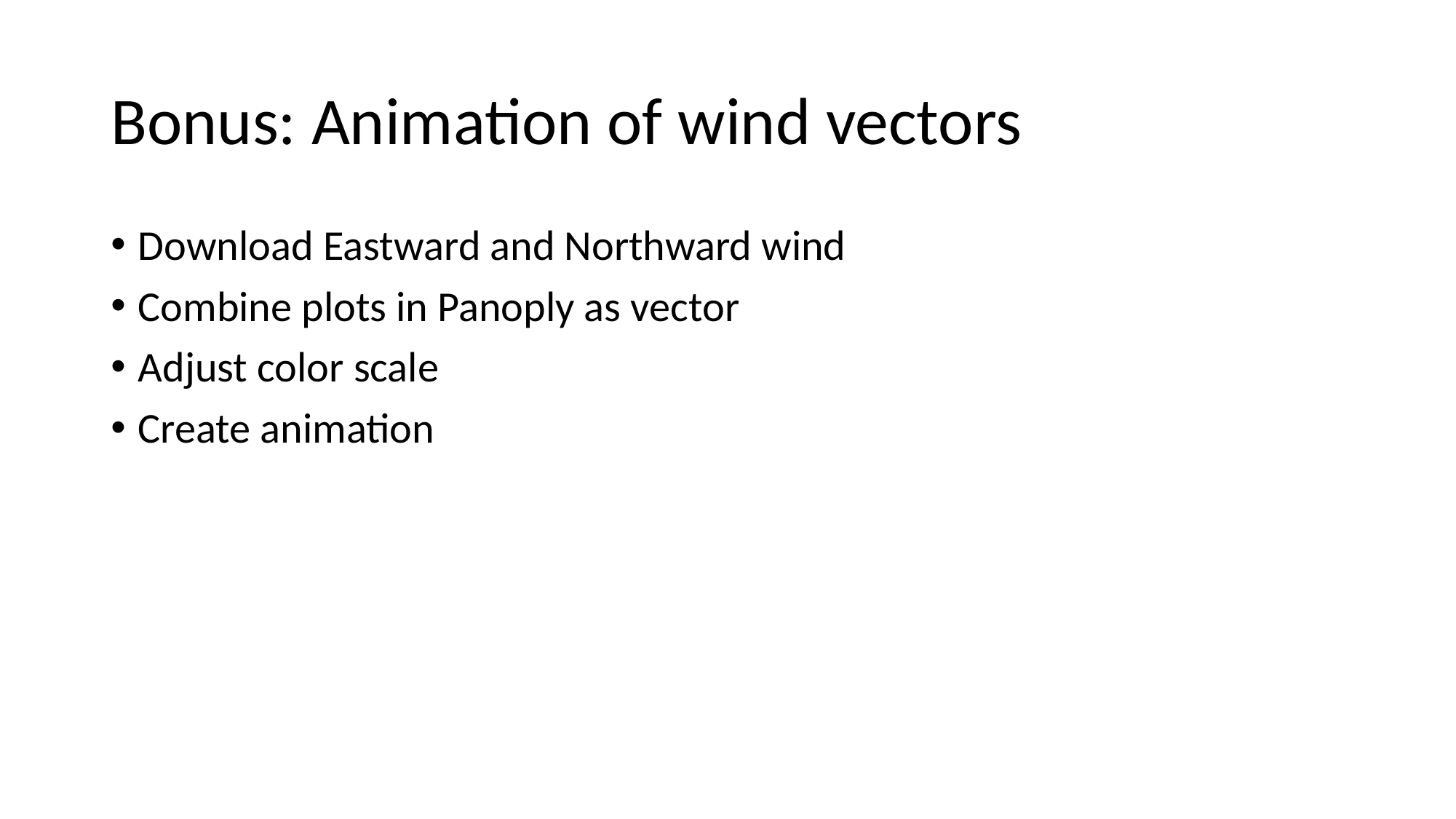

# Bonus: Animation of wind vectors
Download Eastward and Northward wind
Combine plots in Panoply as vector
Adjust color scale
Create animation